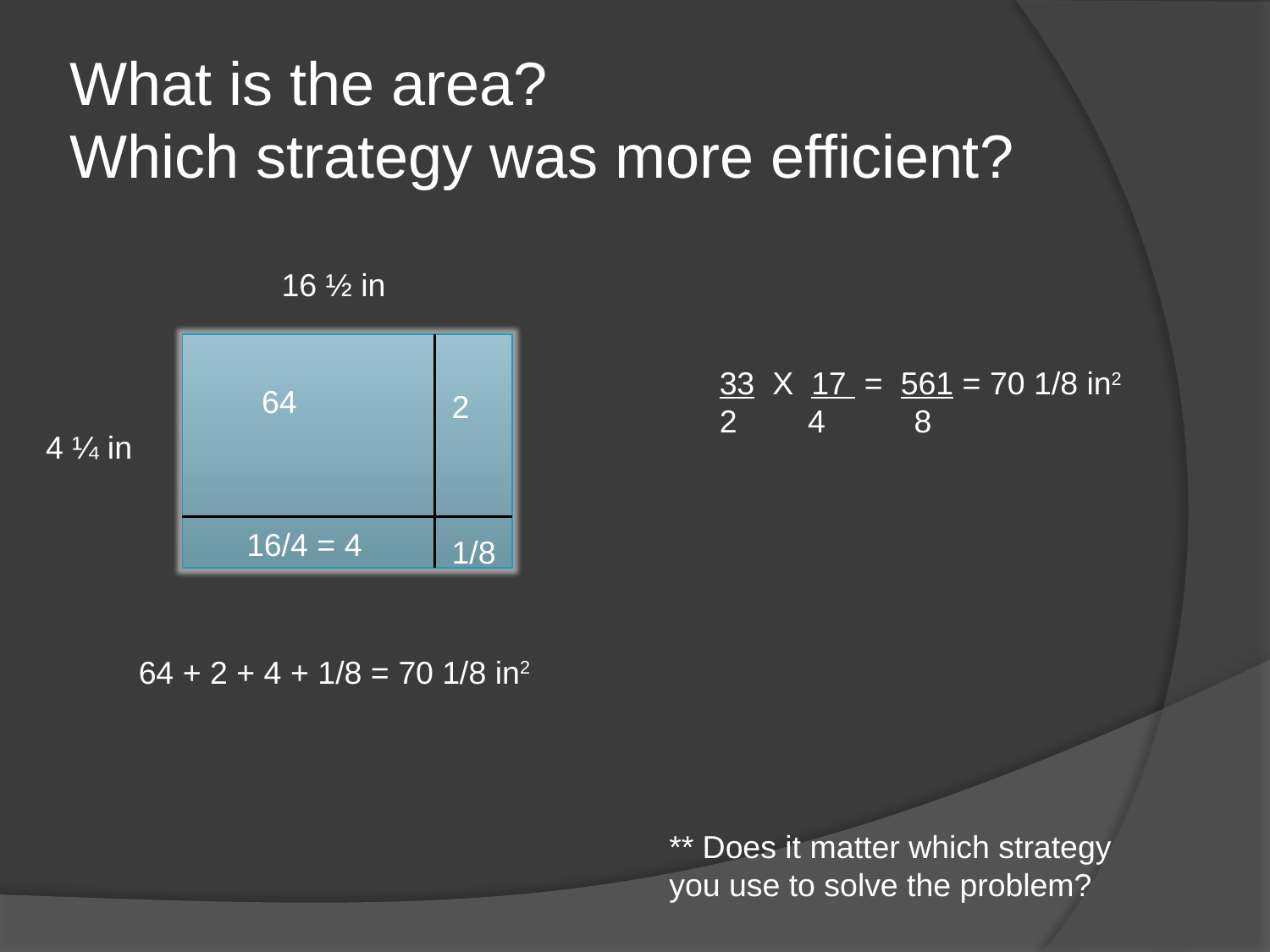

# What is the area? Which strategy was more efficient?
16 ½ in

33  X  17  =  561 = 70 1/8 in2
2        4          8
64
2
4 ¼ in
16/4 = 4
1/8
64 + 2 + 4 + 1/8 = 70 1/8 in2
** Does it matter which strategy you use to solve the problem?